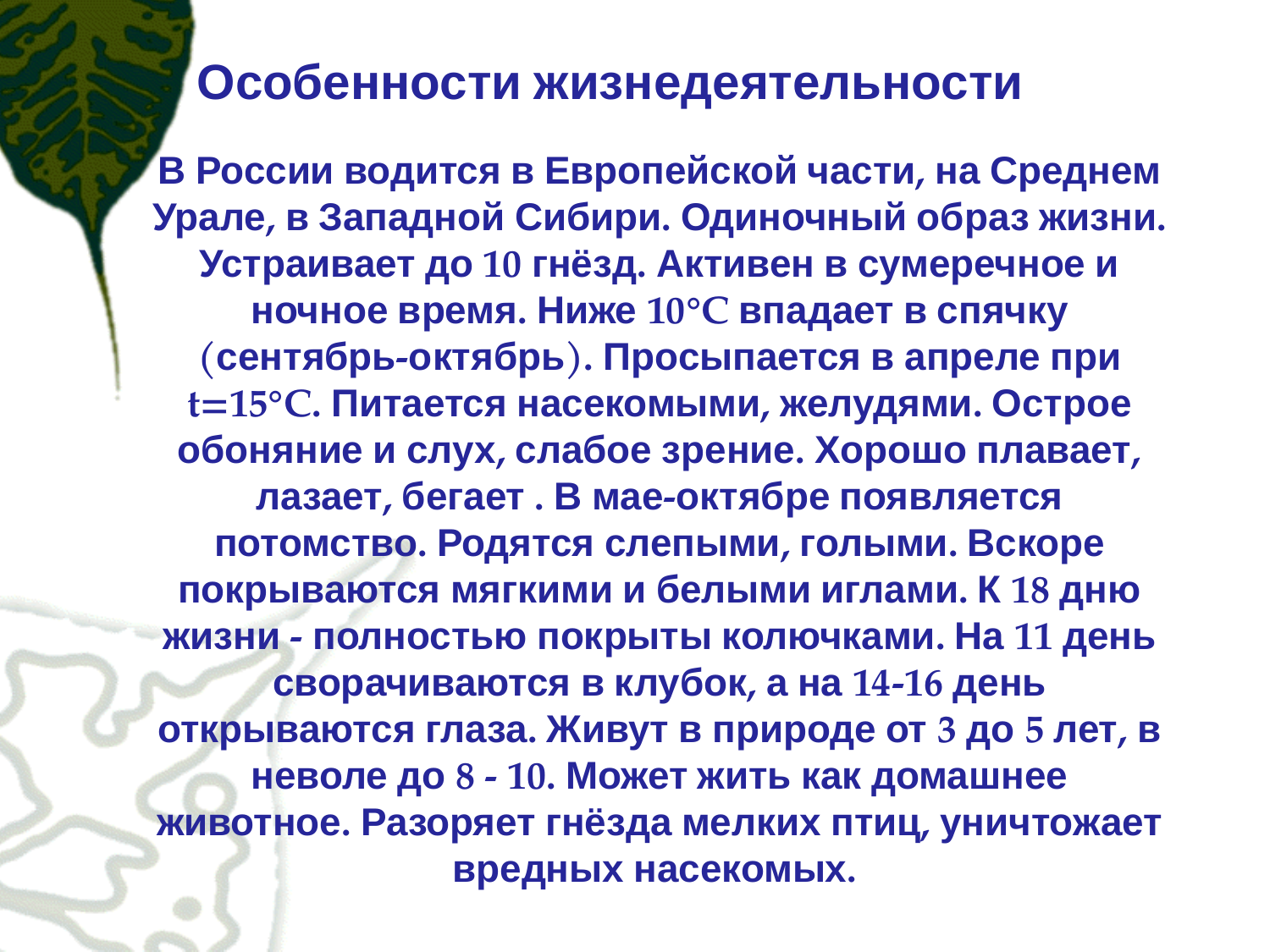

# Особенности жизнедеятельности
В России водится в Европейской части, на Среднем Урале, в Западной Сибири. Одиночный образ жизни. Устраивает до 10 гнёзд. Активен в сумеречное и ночное время. Ниже 10°C впадает в спячку (сентябрь-октябрь). Просыпается в апреле при t=15°C. Питается насекомыми, желудями. Острое обоняние и слух, слабое зрение. Хорошо плавает, лазает, бегает . В мае-октябре появляется потомство. Родятся слепыми, голыми. Вскоре покрываются мягкими и белыми иглами. К 18 дню жизни - полностью покрыты колючками. На 11 день сворачиваются в клубок, а на 14-16 день открываются глаза. Живут в природе от 3 до 5 лет, в неволе до 8 - 10. Может жить как домашнее животное. Разоряет гнёзда мелких птиц, уничтожает вредных насекомых.